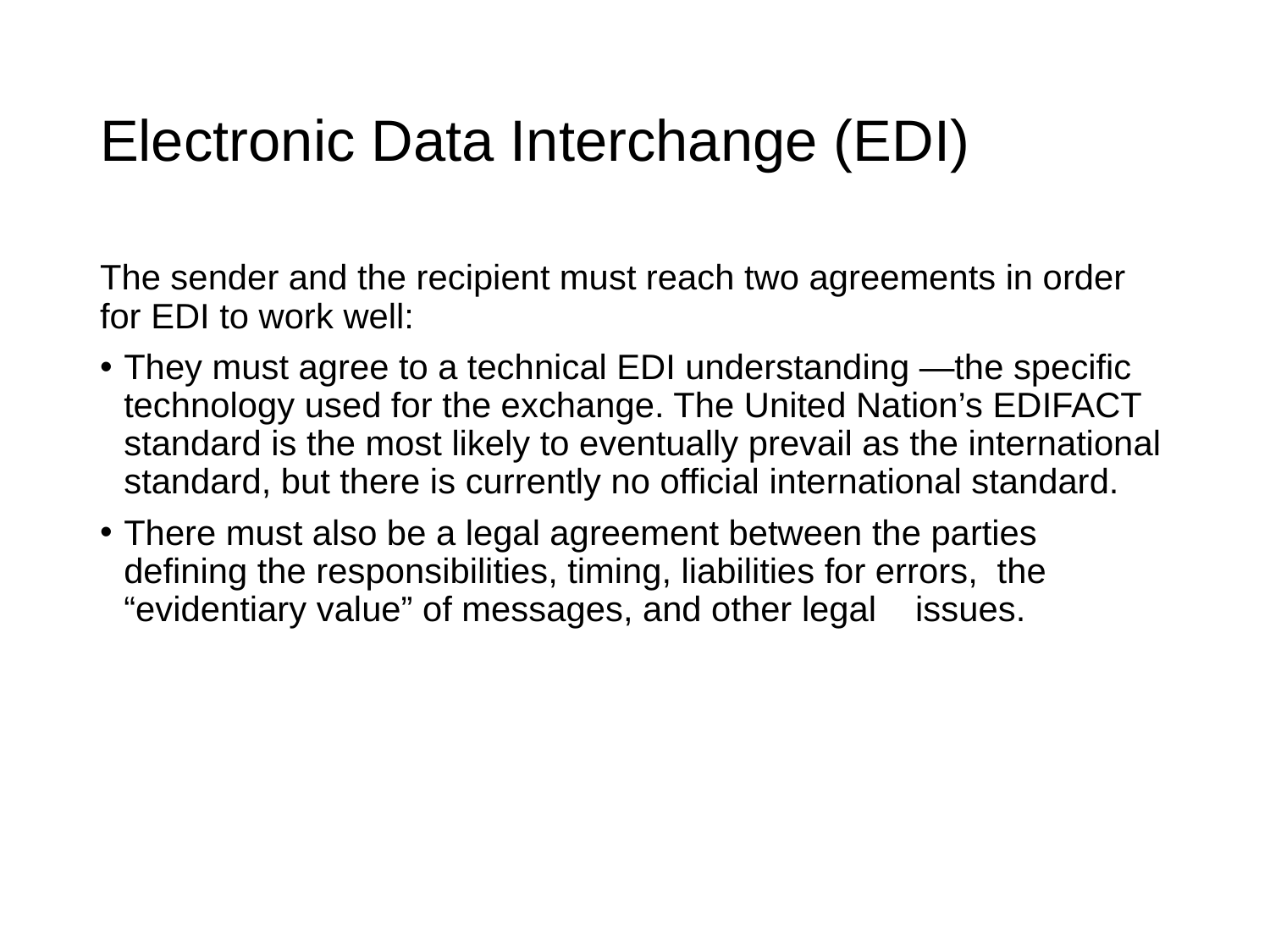

# Electronic Data Interchange (EDI)
The sender and the recipient must reach two agreements in order for EDI to work well:
They must agree to a technical EDI understanding —the specific technology used for the exchange. The United Nation’s EDIFACT standard is the most likely to eventually prevail as the international standard, but there is currently no official international standard.
There must also be a legal agreement between the parties defining the responsibilities, timing, liabilities for errors,  the “evidentiary value” of messages, and other legal    issues.